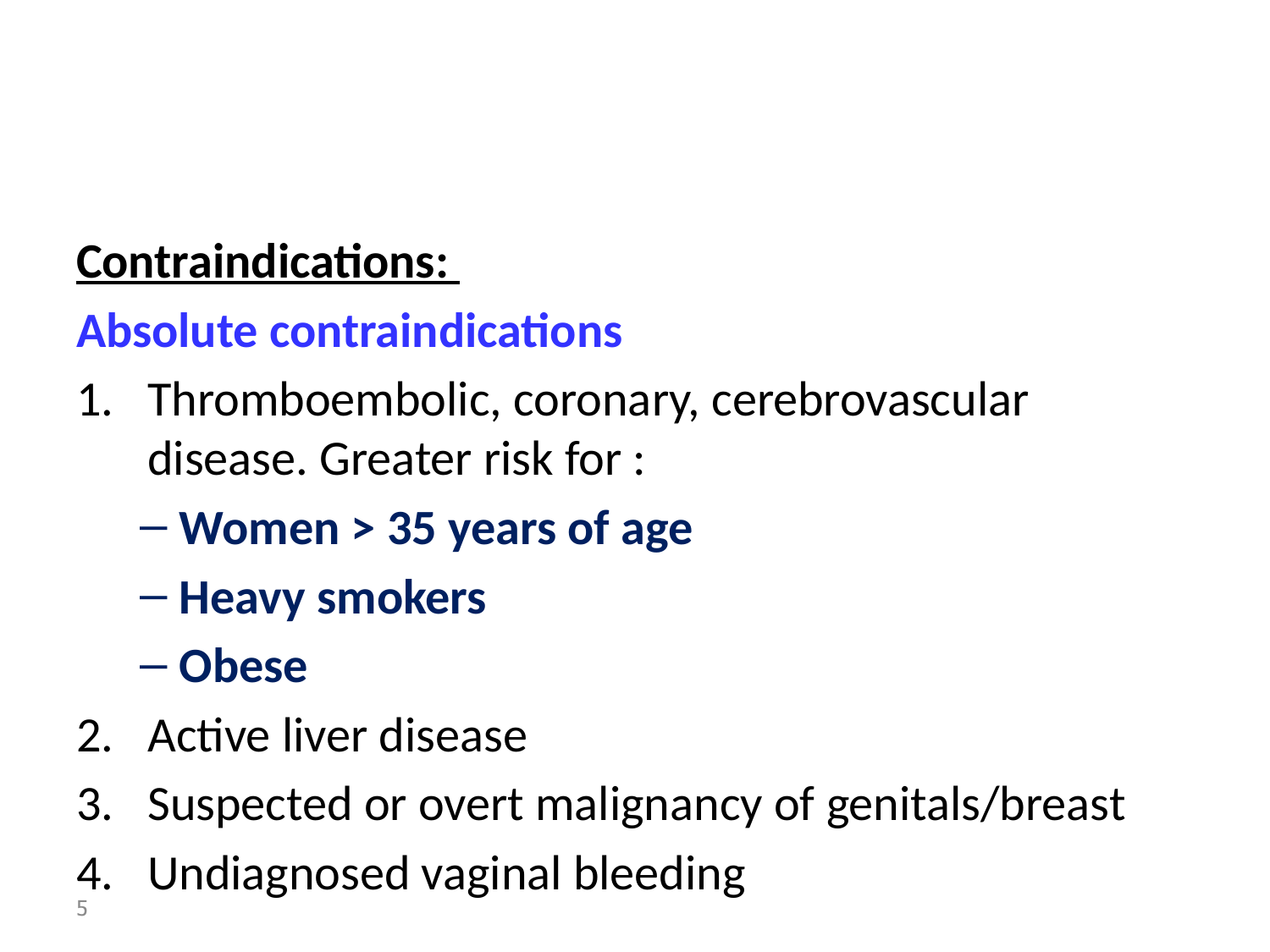

#
Contraindications:
Absolute contraindications
Thromboembolic, coronary, cerebrovascular disease. Greater risk for :
Women > 35 years of age
Heavy smokers
Obese
Active liver disease
Suspected or overt malignancy of genitals/breast
Undiagnosed vaginal bleeding
5